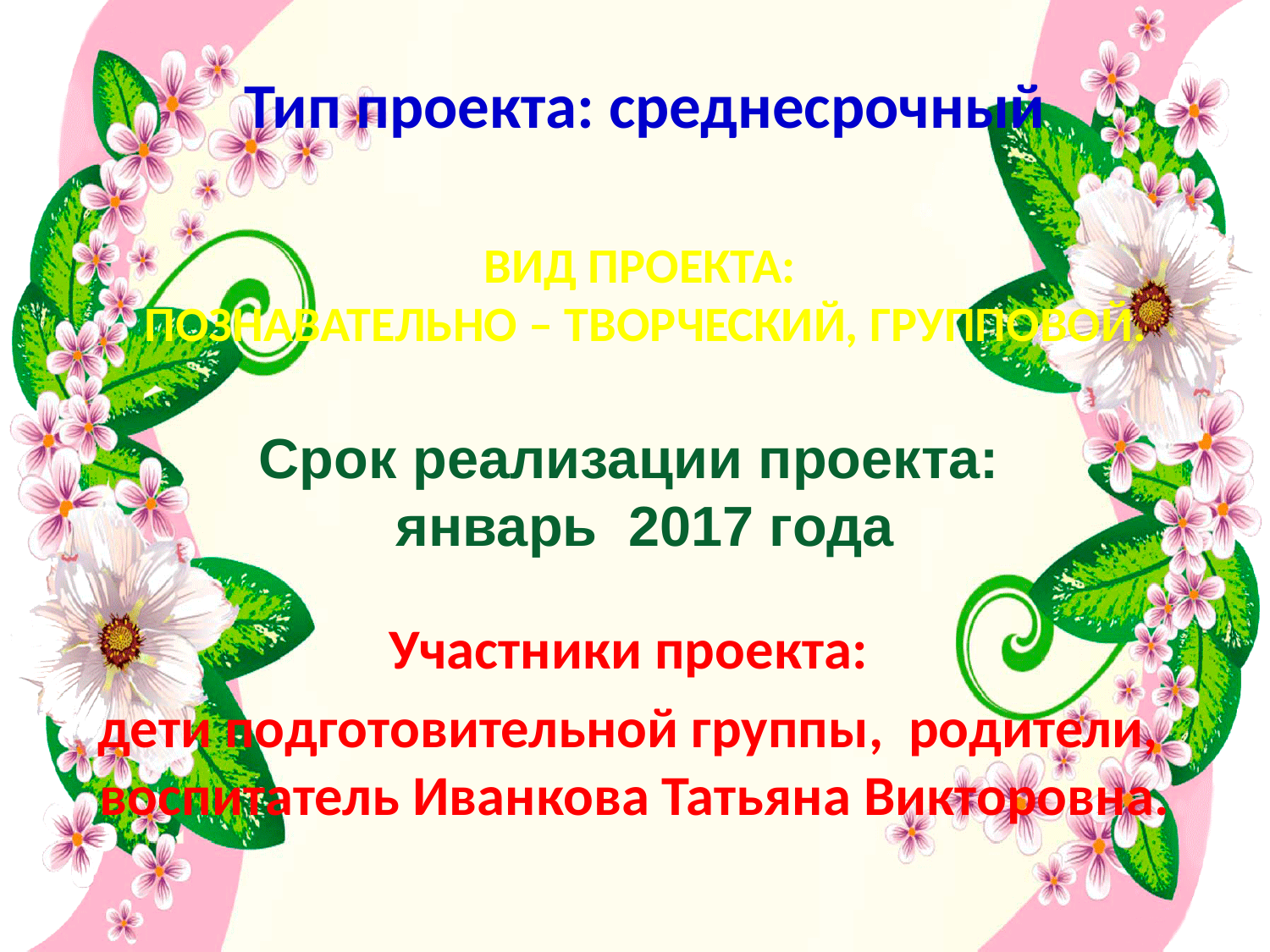

#
Тип проекта: среднесрочный
Вид проекта:
 познавательно – творческий, групповой.

Срок реализации проекта:
январь  2017 года
Участники проекта:
дети подготовительной группы,  родители,  воспитатель Иванкова Татьяна Викторовна.